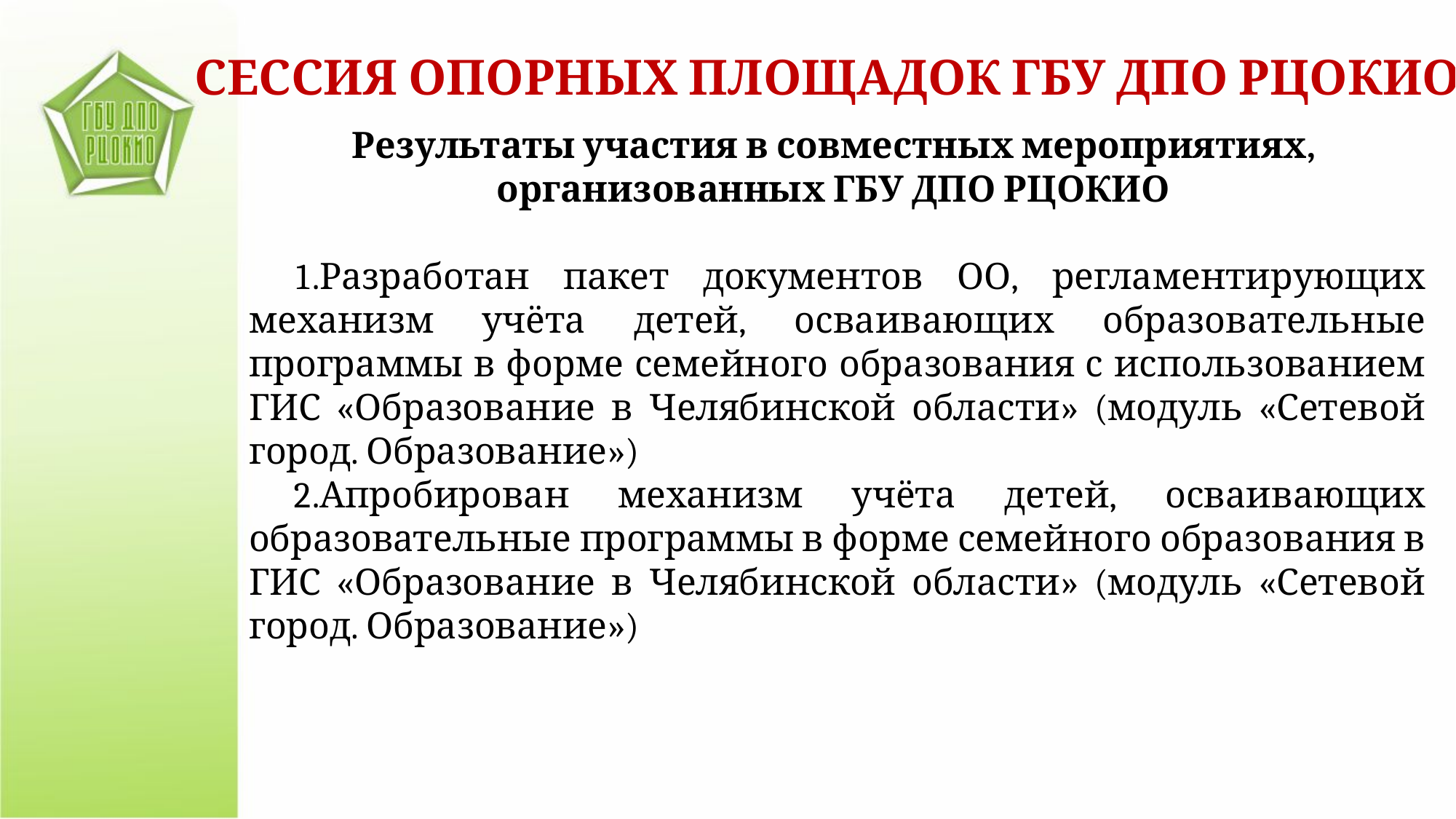

СЕССИЯ ОПОРНЫХ ПЛОЩАДОК ГБУ ДПО РЦОКИО
Результаты участия в совместных мероприятиях,
организованных ГБУ ДПО РЦОКИО

Разработан пакет документов ОО, регламентирующих механизм учёта детей, осваивающих образовательные программы в форме семейного образования с использованием ГИС «Образование в Челябинской области» (модуль «Сетевой город. Образование»)
Апробирован механизм учёта детей, осваивающих образовательные программы в форме семейного образования в ГИС «Образование в Челябинской области» (модуль «Сетевой город. Образование»)